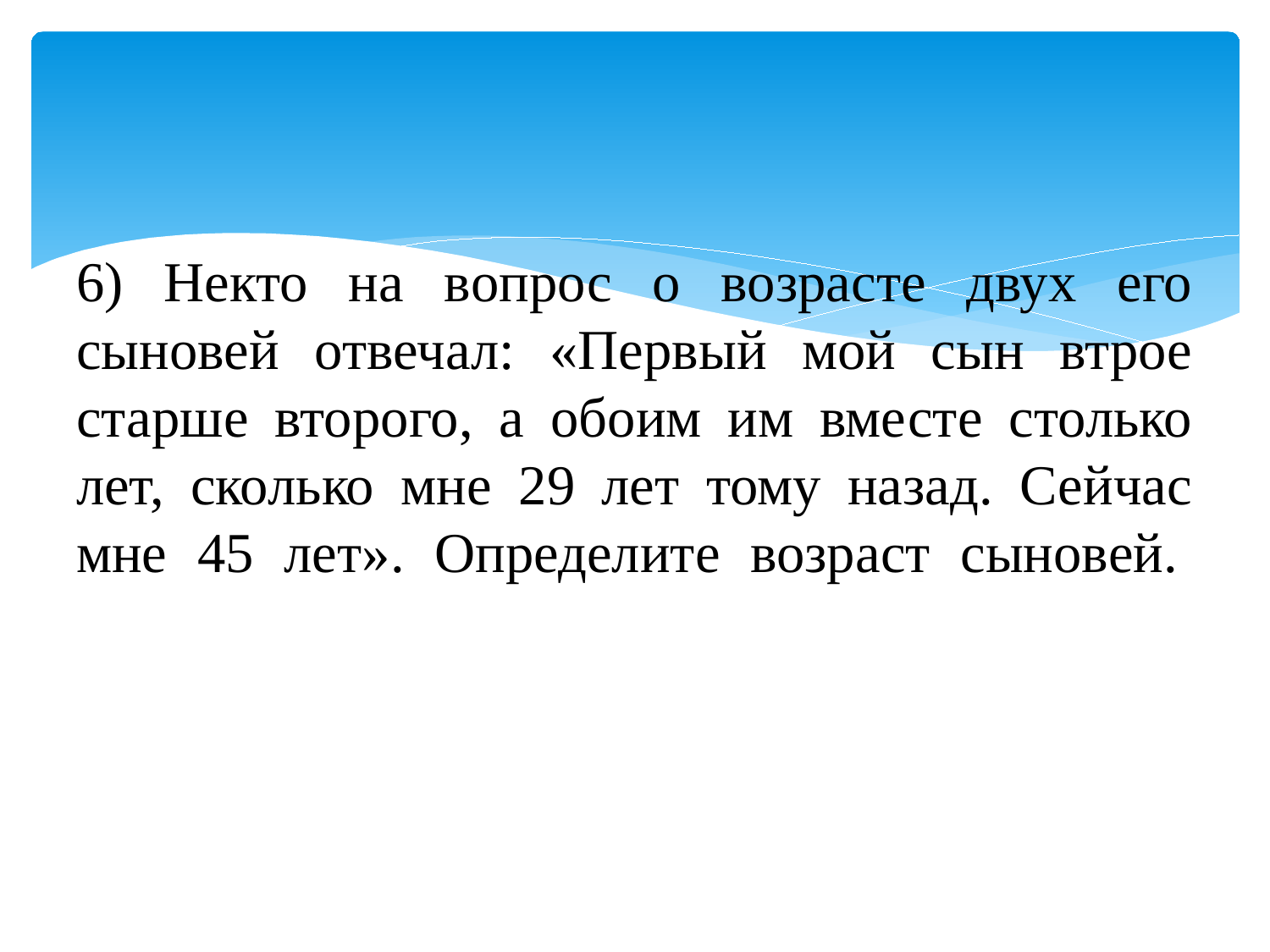

# 6) Некто на вопрос о возрасте двух его сыновей отвечал: «Первый мой сын втрое старше второго, а обоим им вместе столько лет, сколько мне 29 лет тому назад. Сейчас мне 45 лет». Определите возраст сыновей..